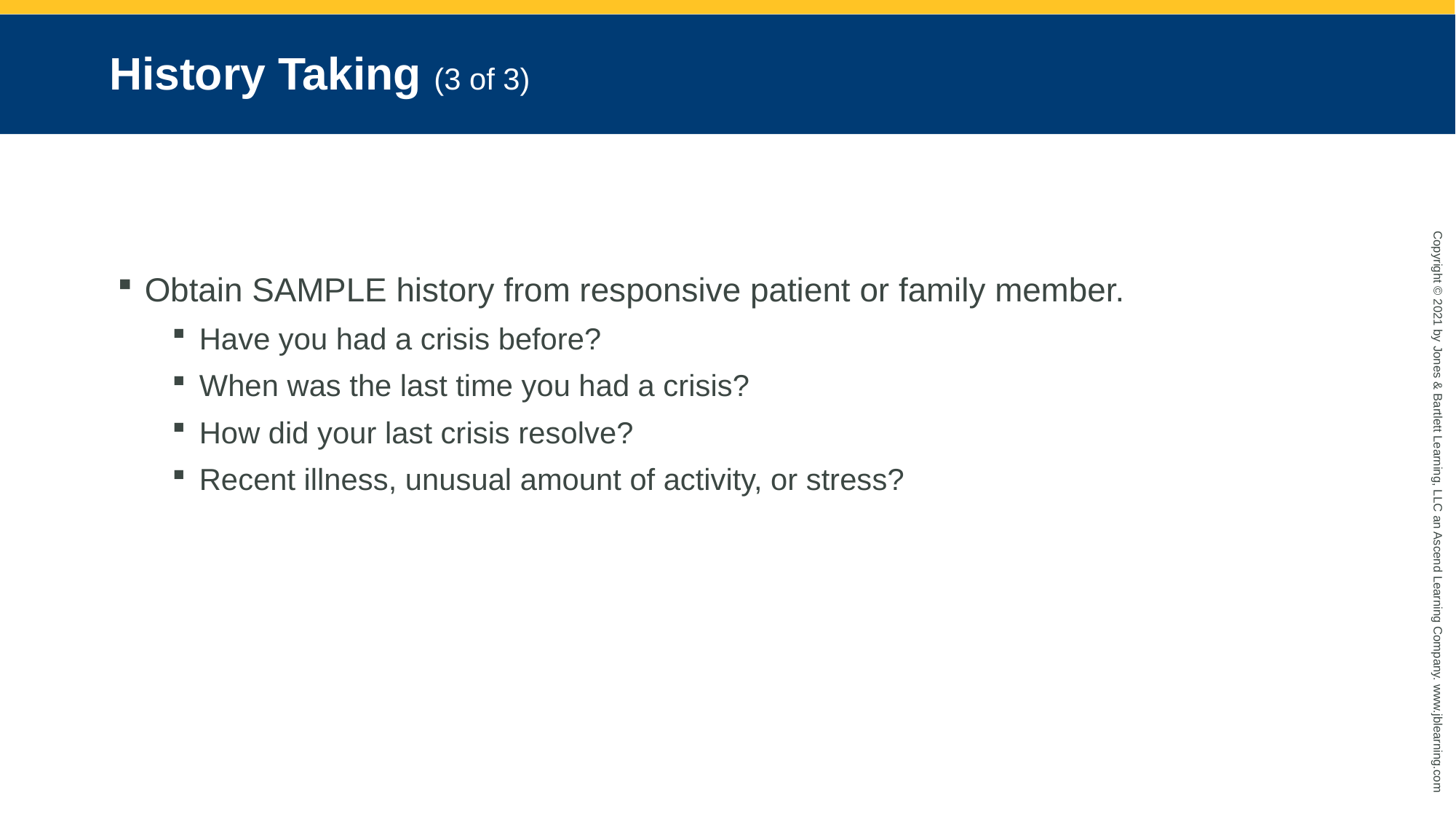

# History Taking (3 of 3)
Obtain SAMPLE history from responsive patient or family member.
Have you had a crisis before?
When was the last time you had a crisis?
How did your last crisis resolve?
Recent illness, unusual amount of activity, or stress?